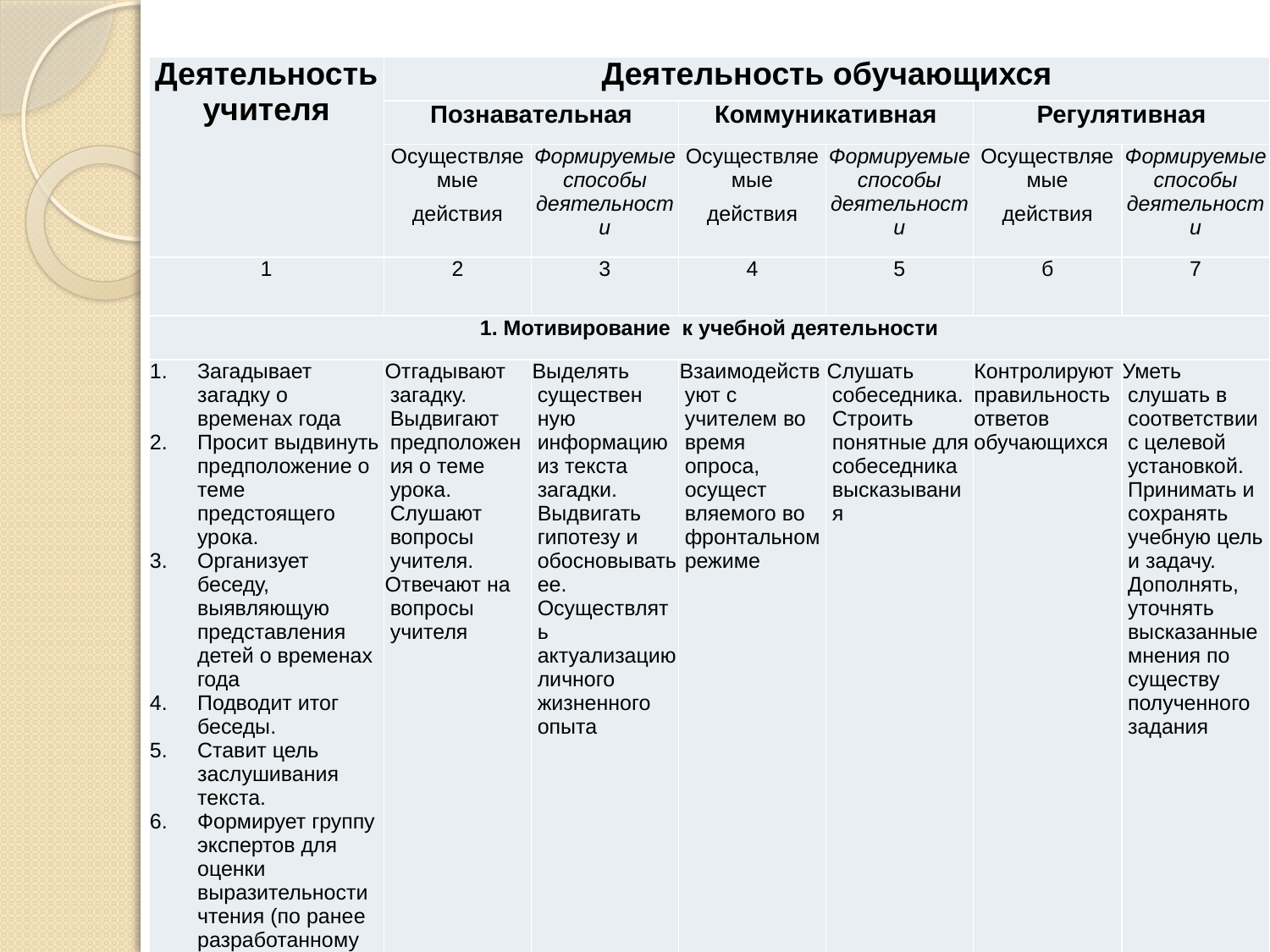

| Деятельность учителя | Деятельность обучающихся |  |  |  |  |  |
| --- | --- | --- | --- | --- | --- | --- |
|  | Познавательная |  | Коммуникативная |  | Регулятивная |  |
|  | Осуществляемые действия | Формируемые способы деятельности | Осуществляемые действия | Формируемые способы деятельности | Осуществляемые действия | Формируемые способы деятельности |
| 1 | 2 | 3 | 4 | 5 | б | 7 |
| 1. Мотивирование к учебной деятельности |  |  |  |  |  |  |
| Загадывает загадку о временах года Просит выдвинуть предположе­ние о теме предстоящего урока. Организует беседу, выявляющую представления детей о временах года Подводит итог беседы. Ставит цель заслушивания текста. Формирует группу экспертов для оценки выразительности чтения (по ранее разработанному алгоритму) | Отгадывают загадку. Выдвигают предположения о теме урока. Слушают вопросы учителя. Отвечают на вопро­сы учителя | Выделять существен­ную информацию из текста загадки. Выдвигать гипотезу и обосновывать ее. Осуществлять актуализацию личного жизненного опыта | Взаимодействуют с учителем во время опроса, осущест­вляемого во фрон­тальном режиме | Слушать собеседника. Строить понятные для собеседника высказывания | Контролируют правильность ответов обучающихся | Уметь слушать в соот­ветствии с целевой установкой. Принимать и сохранять учебную цель и задачу. Дополнять, уточнять высказанные мнения по существу получен­ного задания |